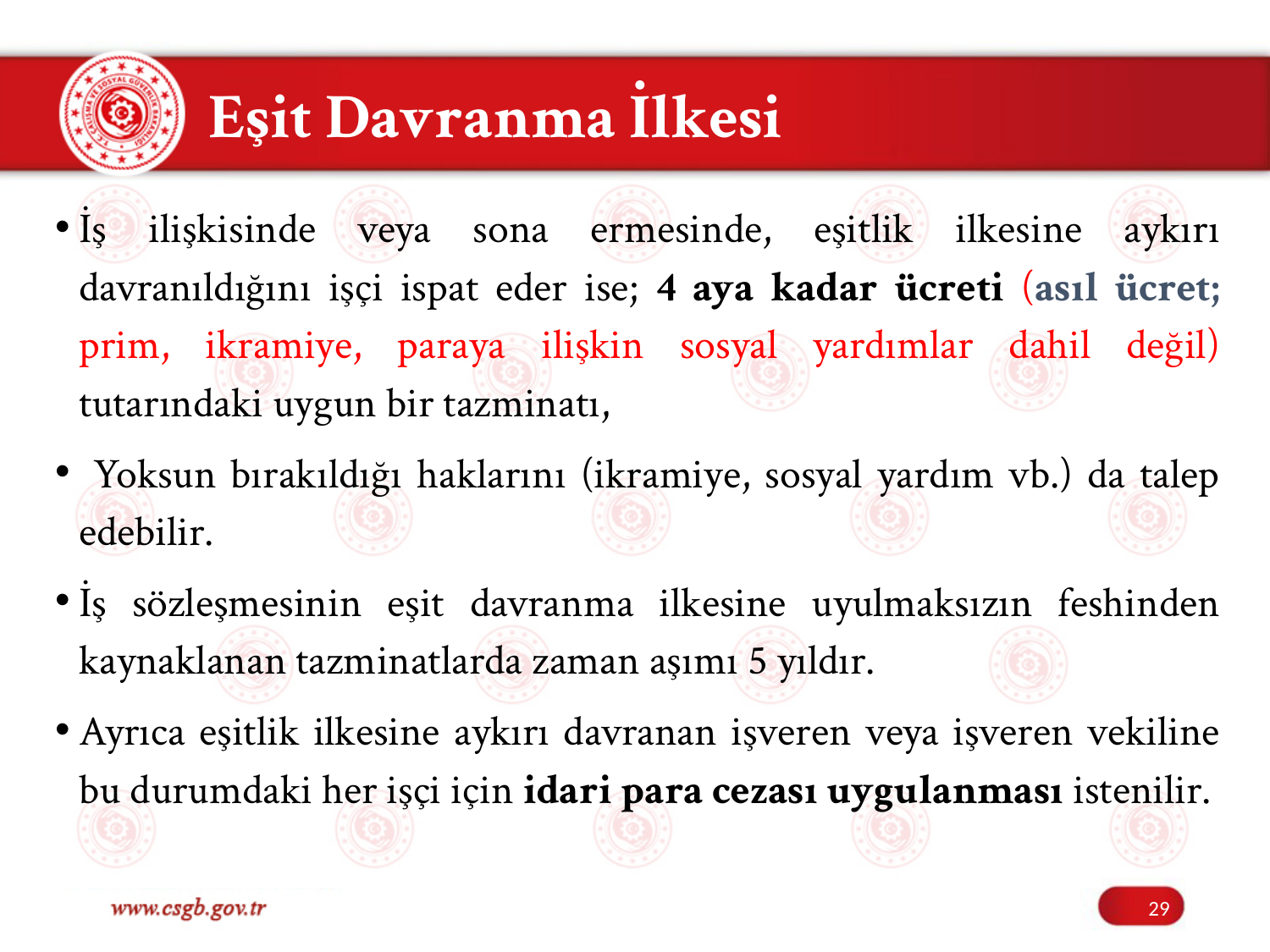

Eşit Davranma İlkesi
İş ilişkisinde veya sona ermesinde, eşitlik ilkesine aykırı davranıldığını işçi ispat eder ise; 4 aya kadar ücreti (asıl ücret; prim, ikramiye, paraya ilişkin sosyal yardımlar dahil değil) tutarındaki uygun bir tazminatı,
 Yoksun bırakıldığı haklarını (ikramiye, sosyal yardım vb.) da talep edebilir.
İş sözleşmesinin eşit davranma ilkesine uyulmaksızın feshinden kaynaklanan tazminatlarda zaman aşımı 5 yıldır.
Ayrıca eşitlik ilkesine aykırı davranan işveren veya işveren vekiline bu durumdaki her işçi için idari para cezası uygulanması istenilir.

29